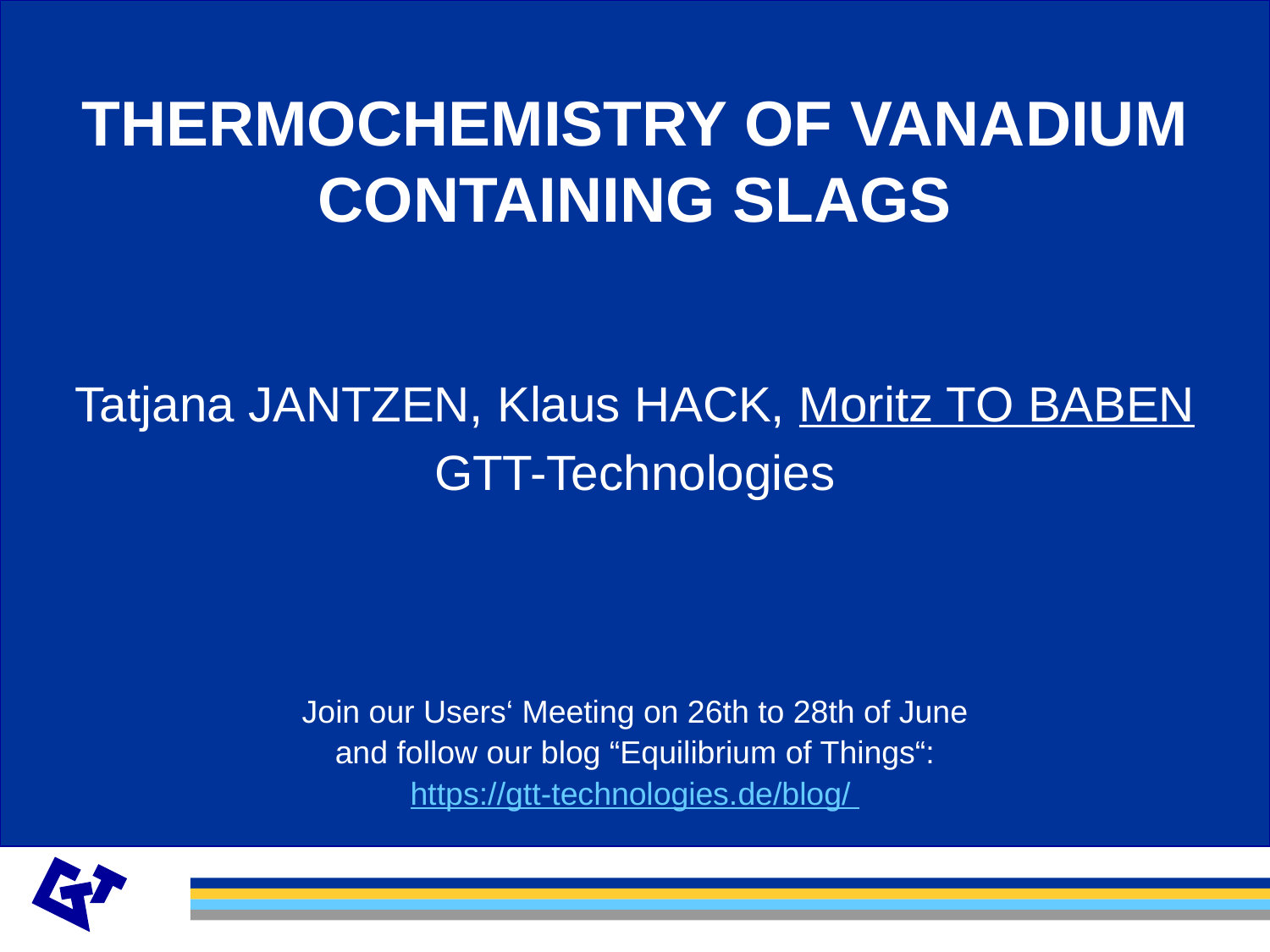

# THERMOCHEMISTRY OF VANADIUM CONTAINING SLAGS
Tatjana JANTZEN, Klaus HACK, Moritz TO BABEN
GTT-Technologies
Join our Users‘ Meeting on 26th to 28th of June
 and follow our blog “Equilibrium of Things“:
https://gtt-technologies.de/blog/